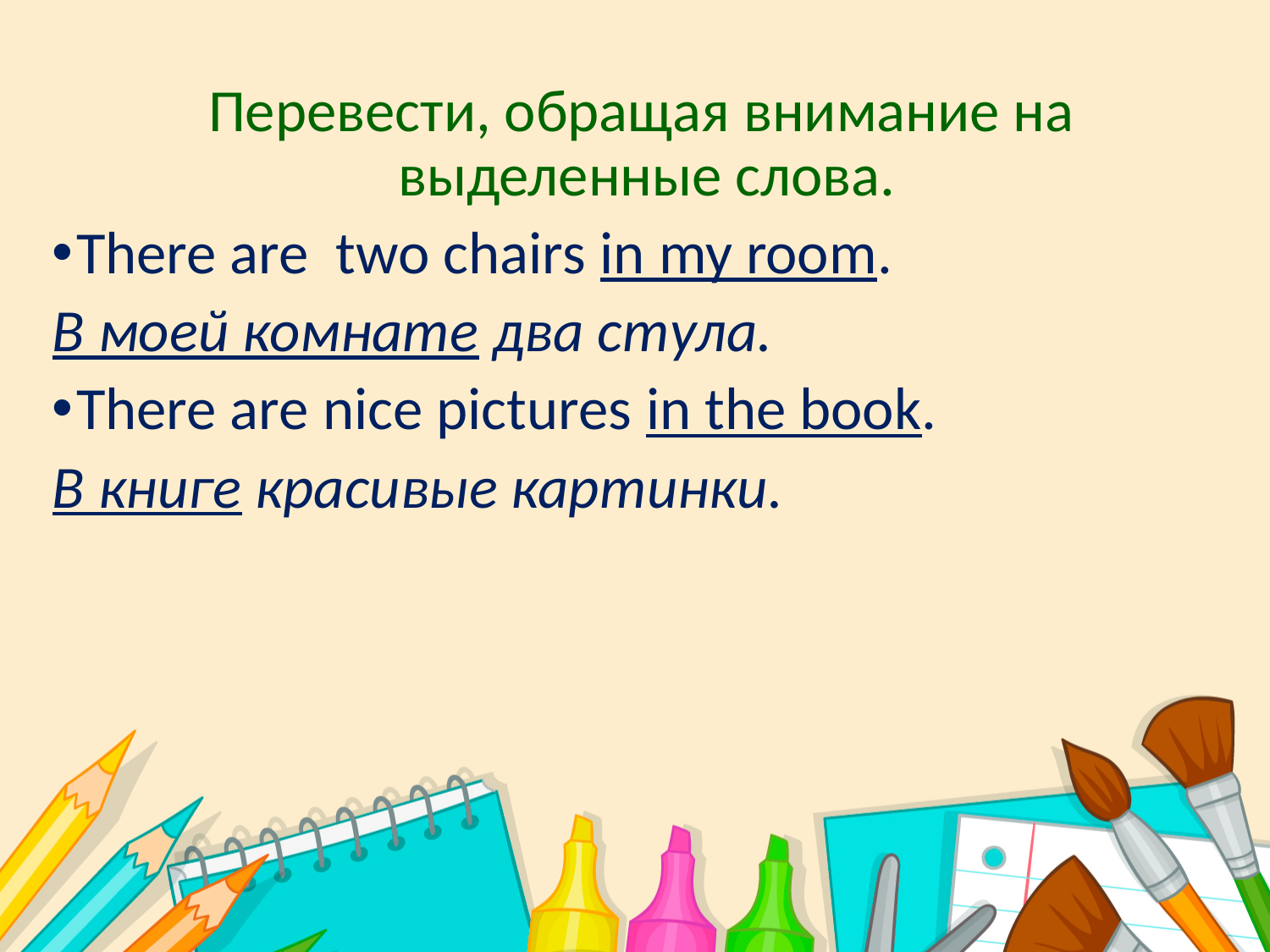

Перевести, обращая внимание на выделенные слова.
There are  two chairs in my room.
В моей комнате два стула.
There are nice pictures in the book.
В книге красивые картинки.